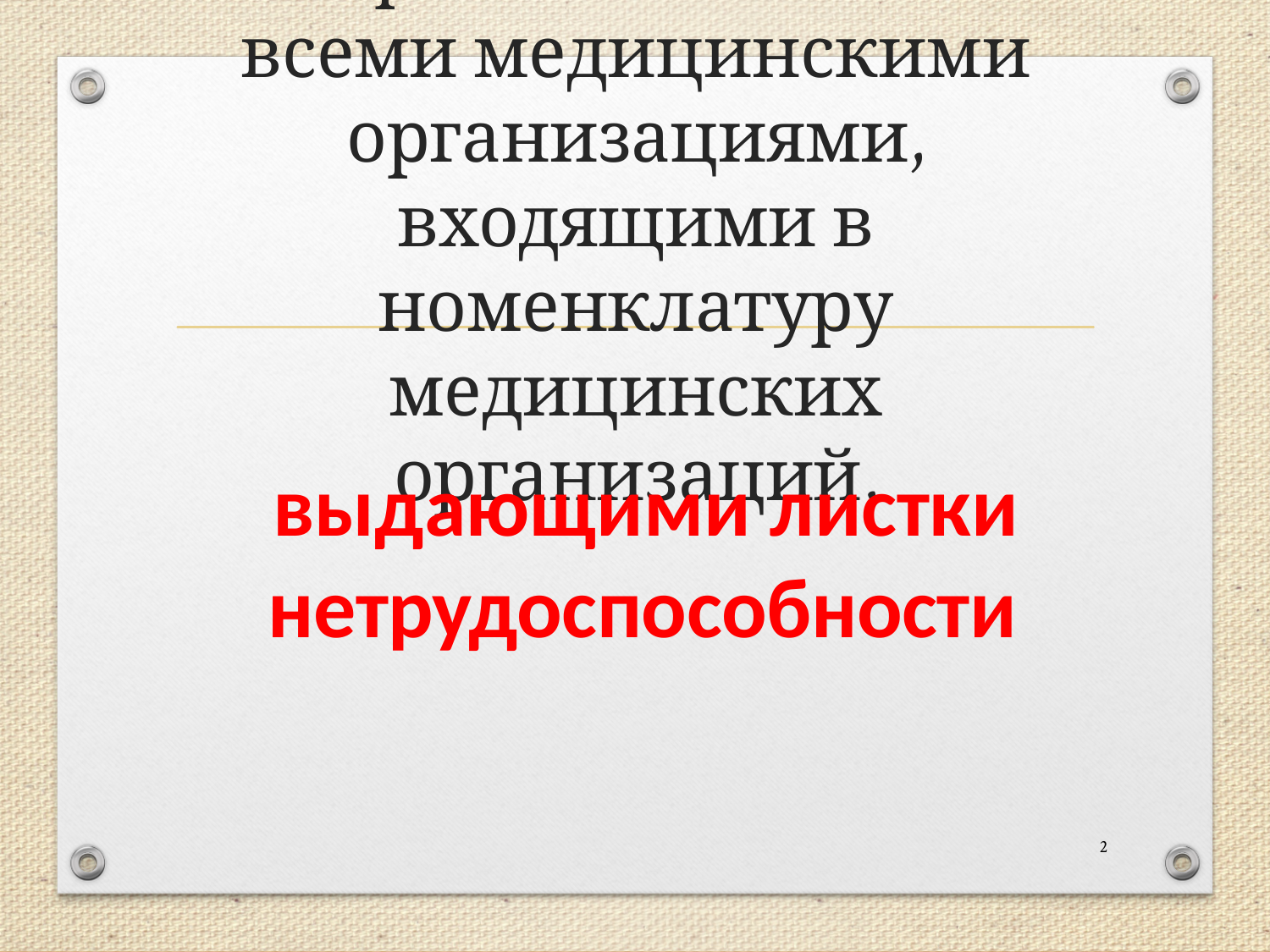

# Форма составляется всеми медицинскими организациями, входящими в номенклатуру медицинских организаций,
выдающими листки нетрудоспособности
2